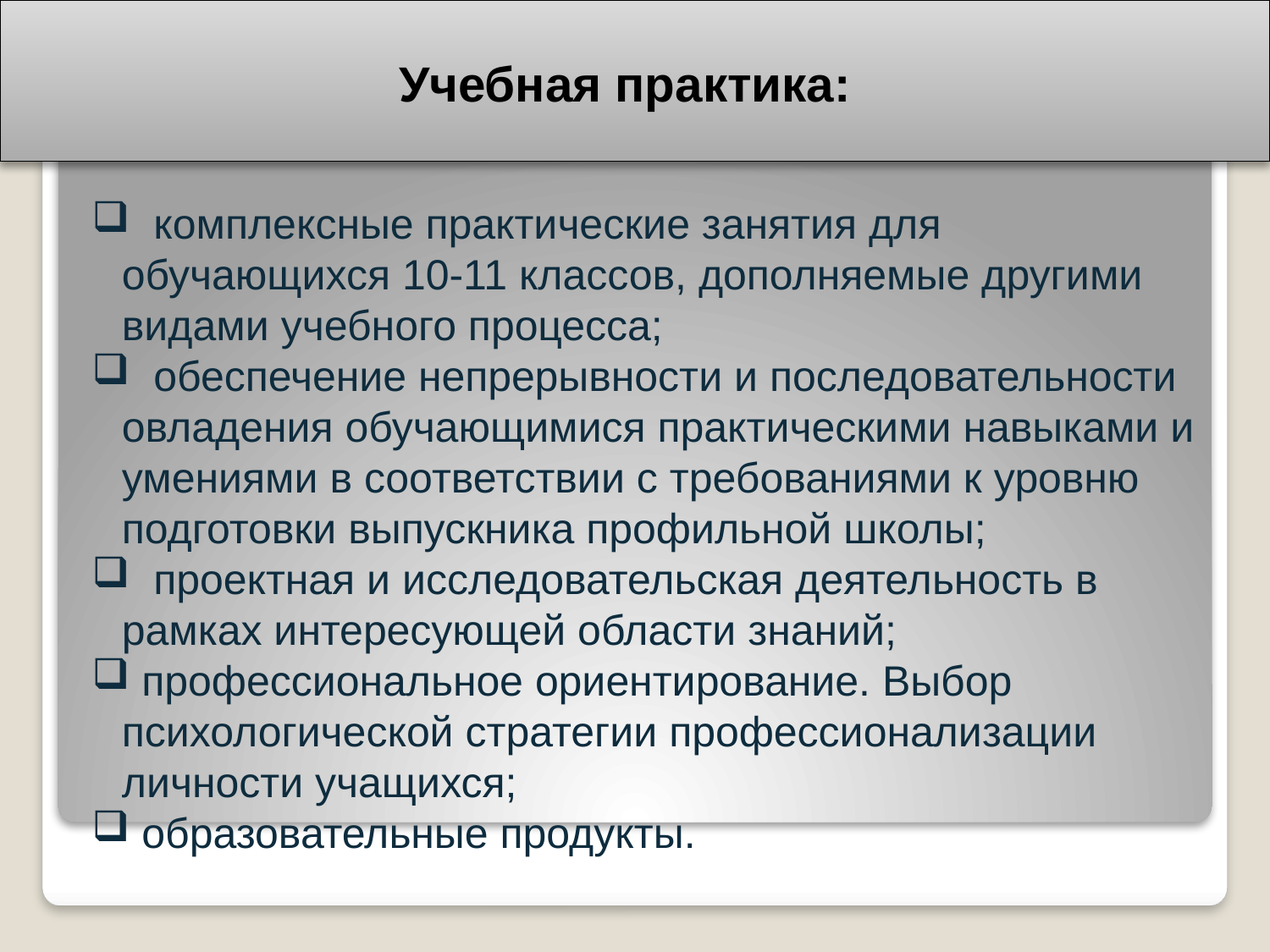

Учебная практика:

  комплексные практические занятия для обучающихся 10-11 классов, дополняемые другими видами учебного процесса;
  обеспечение непрерывности и последовательности овладения обучающимися практическими навыками и умениями в соответствии с требованиями к уровню подготовки выпускника профильной школы;
  проектная и исследовательская деятельность в рамках интересующей области знаний;
 профессиональное ориентирование. Выбор психологической стратегии профессионализации личности учащихся;
 образовательные продукты.